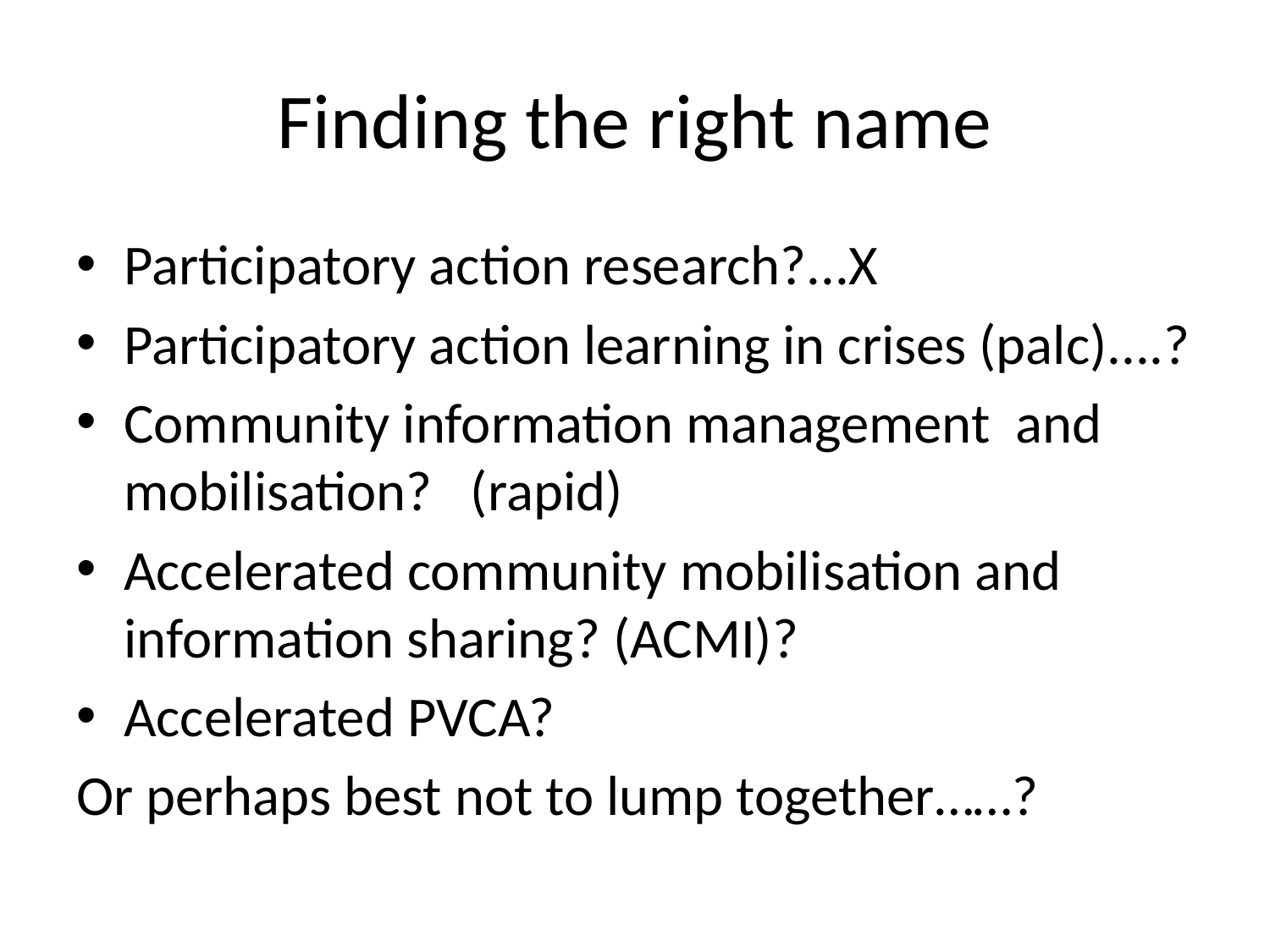

# Finding the right name
Participatory action research?...X
Participatory action learning in crises (palc)....?
Community information management  and mobilisation?   (rapid)
Accelerated community mobilisation and information sharing? (ACMI)?
Accelerated PVCA?
Or perhaps best not to lump together……?